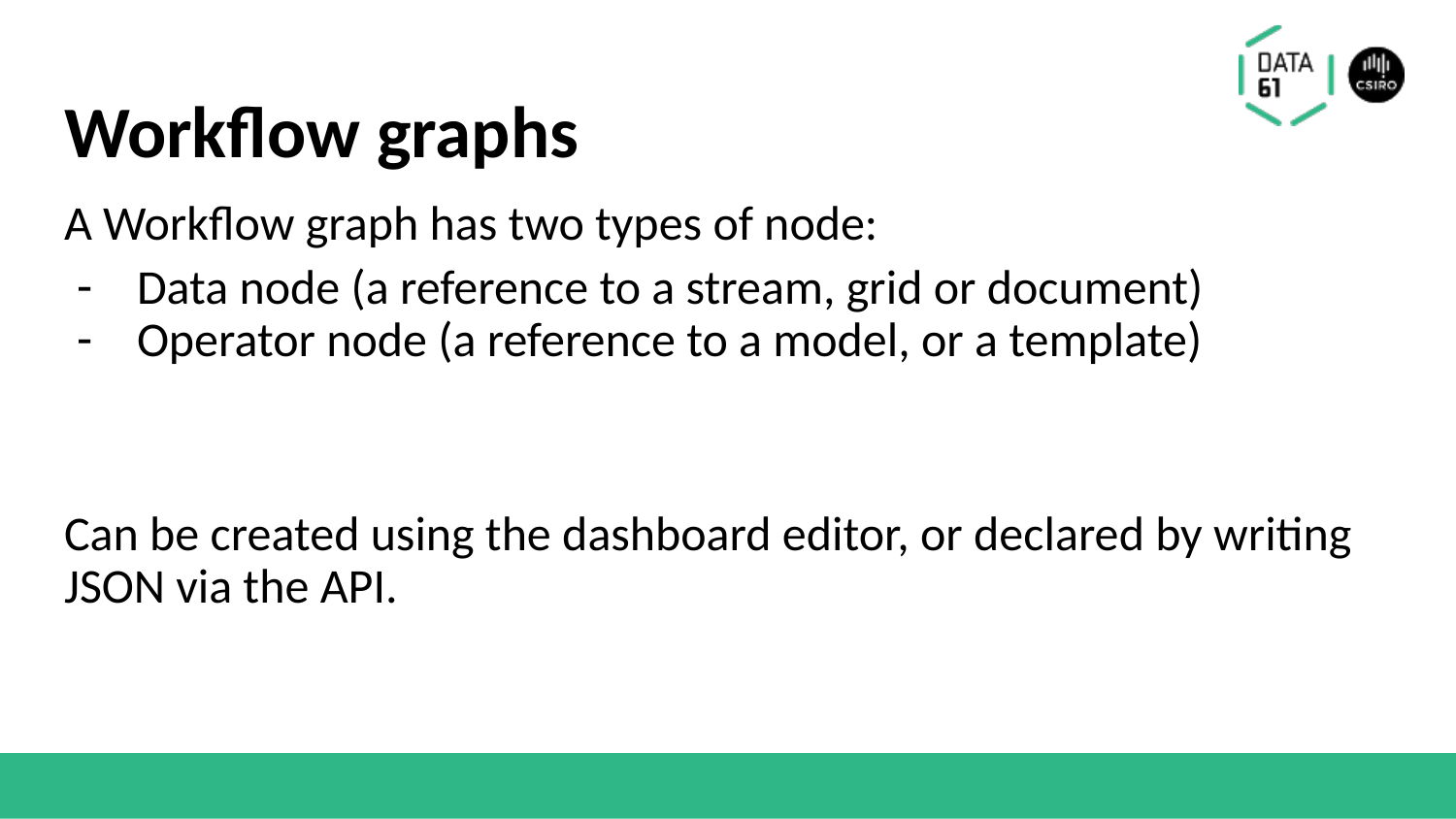

# Workflow graphs
A Workflow graph has two types of node:
Data node (a reference to a stream, grid or document)
Operator node (a reference to a model, or a template)

Can be created using the dashboard editor, or declared by writing JSON via the API.